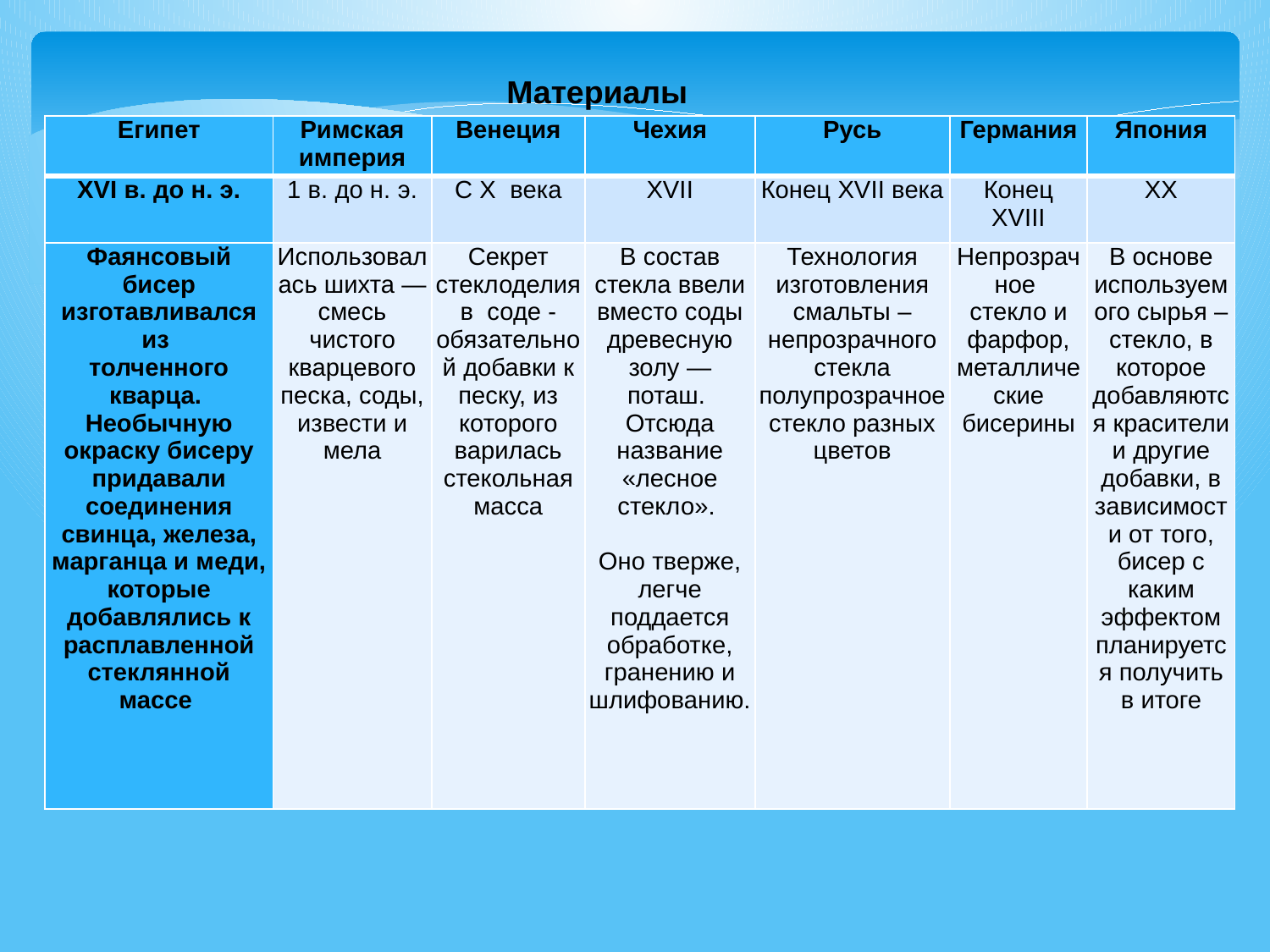

Материалы
| Египет | Римская империя | Венеция | Чехия | Русь | Германия | Япония |
| --- | --- | --- | --- | --- | --- | --- |
| XVI в. до н. э. | 1 в. до н. э. | С X века | XVII | Конец XVII века | Конец XVIII | XX |
| Фаянсовый бисер изготавливался из толченного кварца. Необычную окраску бисеру придавали соединения свинца, железа, марганца и меди, которые добавлялись к расплавленной стеклянной массе | Использовалась шихта — смесь чистого кварцевого песка, соды, извести и мела | Секрет стеклоделия в соде - обязательной добавки к песку, из которого варилась стекольная масса | В состав стекла ввели вместо соды древесную золу — поташ. Отсюда название «лесное стекло».   Оно тверже, легче поддается обработке, гранению и шлифованию. | Технология изготовления смальты – непрозрачного стекла полупрозрачное стекло разных цветов | Непрозрачное стекло и фарфор, металлические бисерины | В основе используемого сырья – стекло, в которое добавляются красители и другие добавки, в зависимости от того, бисер с каким эффектом планируется получить в итоге |
|  |  |  |  |  |  |  |
| --- | --- | --- | --- | --- | --- | --- |